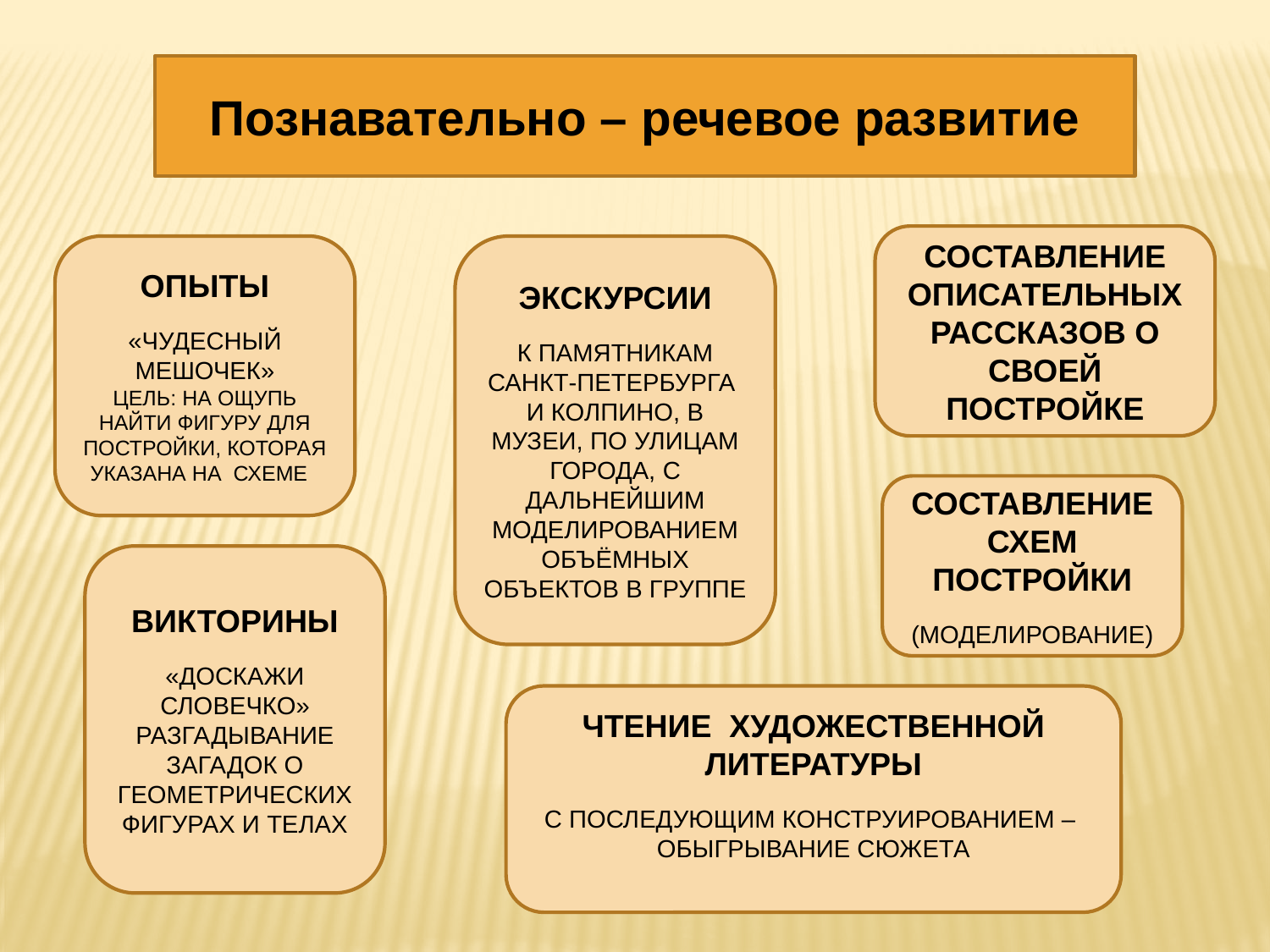

Познавательно – речевое развитие
СОСТАВЛЕНИЕ ОПИСАТЕЛЬНЫХ РАССКАЗОВ О СВОЕЙ ПОСТРОЙКЕ
ОПЫТЫ

«ЧУДЕСНЫЙ МЕШОЧЕК»
ЦЕЛЬ: НА ОЩУПЬ НАЙТИ ФИГУРУ ДЛЯ ПОСТРОЙКИ, КОТОРАЯ УКАЗАНА НА  СХЕМЕ
ЭКСКУРСИИ

К ПАМЯТНИКАМ САНКТ-ПЕТЕРБУРГА  И КОЛПИНО, В МУЗЕИ, ПО УЛИЦАМ ГОРОДА, С ДАЛЬНЕЙШИМ МОДЕЛИРОВАНИЕМ ОБЪЁМНЫХ ОБЪЕКТОВ В ГРУППЕ
СОСТАВЛЕНИЕ СХЕМ ПОСТРОЙКИ

(МОДЕЛИРОВАНИЕ)
ВИКТОРИНЫ

«ДОСКАЖИ СЛОВЕЧКО» РАЗГАДЫВАНИЕ ЗАГАДОК О ГЕОМЕТРИЧЕСКИХ ФИГУРАХ И ТЕЛАХ
ЧТЕНИЕ  ХУДОЖЕСТВЕННОЙ ЛИТЕРАТУРЫ

С ПОСЛЕДУЮЩИМ КОНСТРУИРОВАНИЕМ –
ОБЫГРЫВАНИЕ СЮЖЕТА